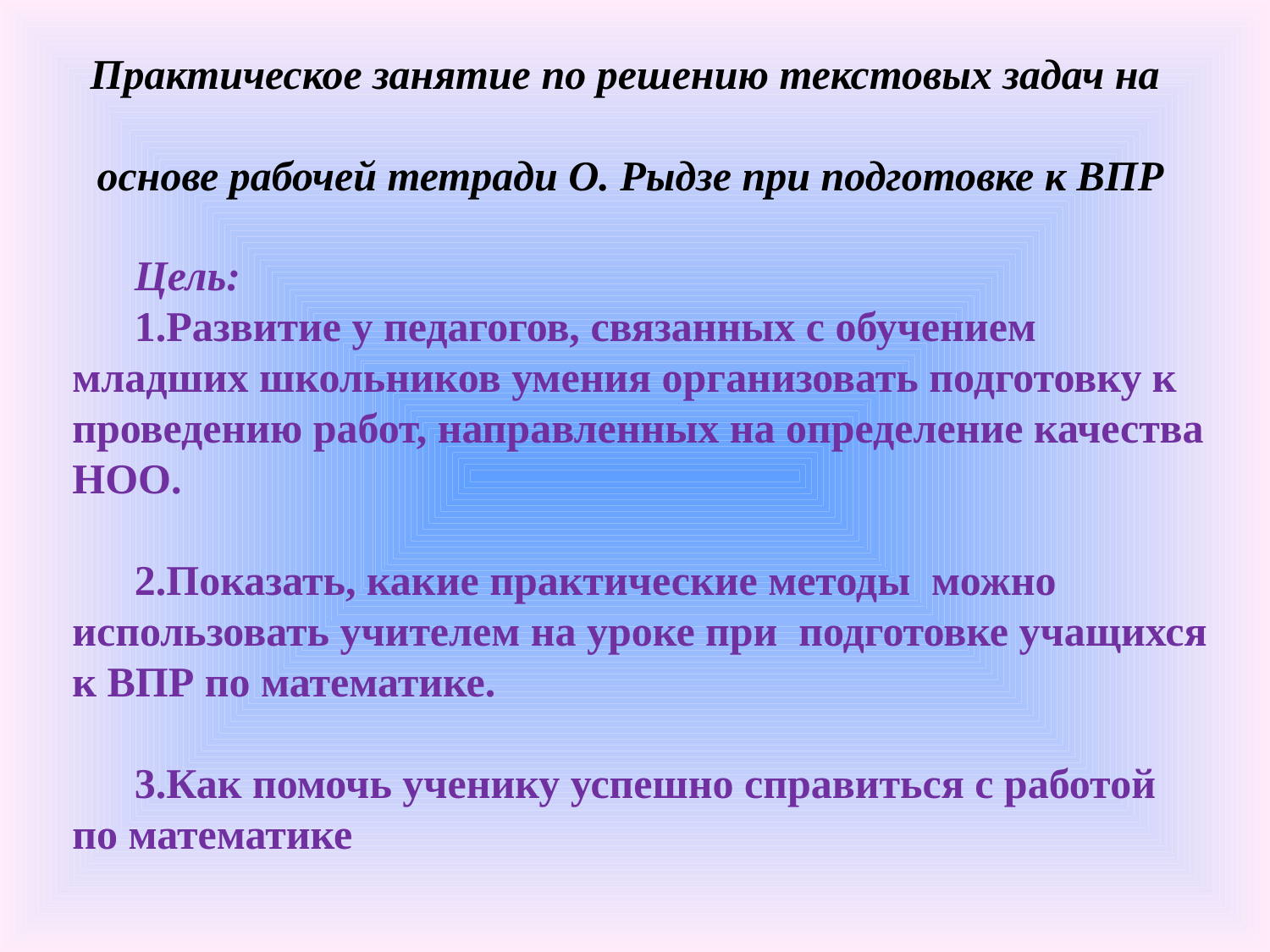

Практическое занятие по решению текстовых задач на

 основе рабочей тетради О. Рыдзе при подготовке к ВПР

Цель:
1.Развитие у педагогов, связанных с обучением младших школьников умения организовать подготовку к проведению работ, направленных на определение качества НОО.
2.Показать, какие практические методы  можно использовать учителем на уроке при  подготовке учащихся к ВПР по математике.

3.Как помочь ученику успешно справиться с работой по математике